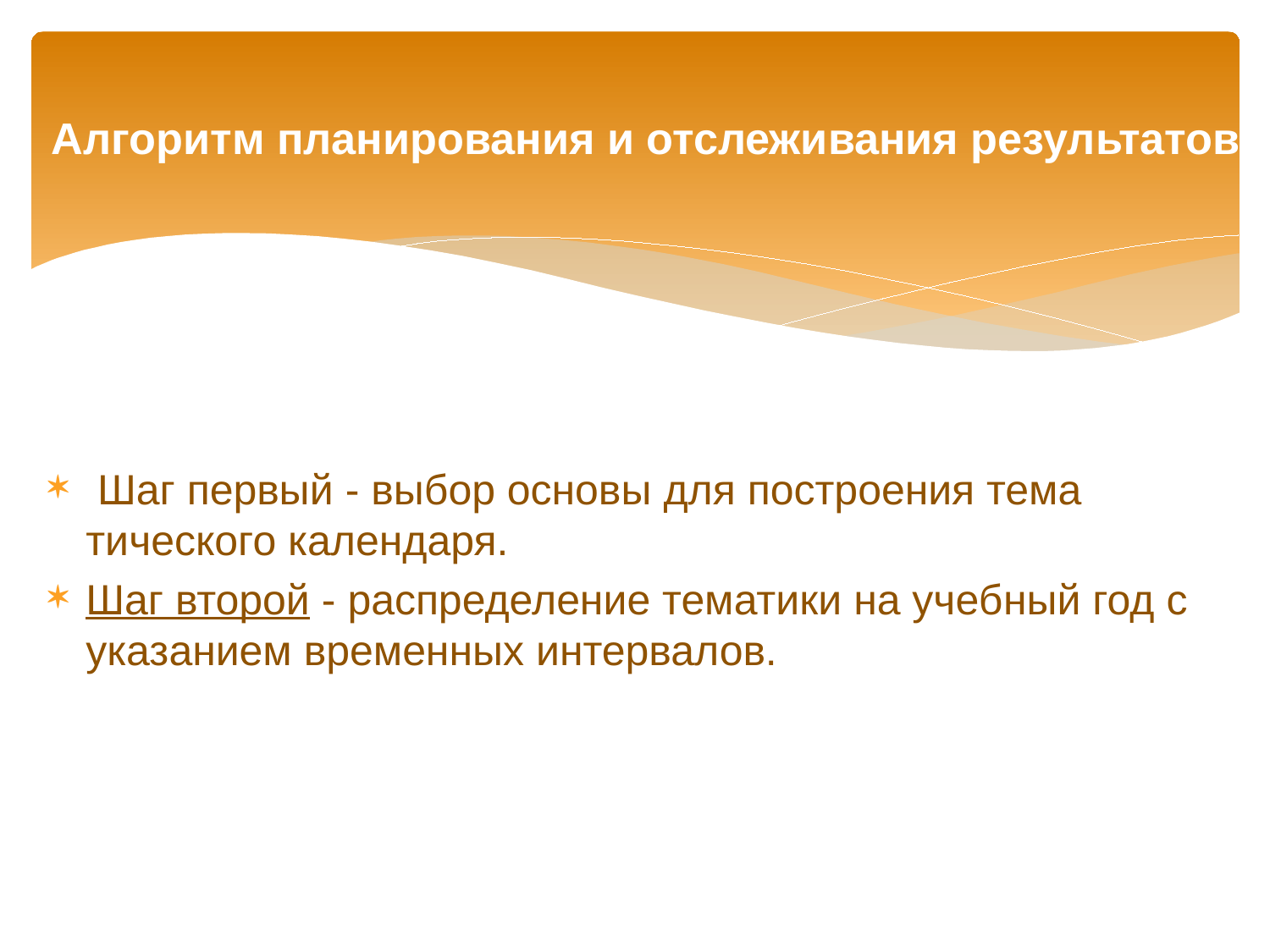

# Алгоритм планирования и отслеживания результатов.
 Шаг первый - выбор основы для построения тема­тического календаря.
Шаг второй - распределение тематики на учеб­ный год с указанием временных интервалов.